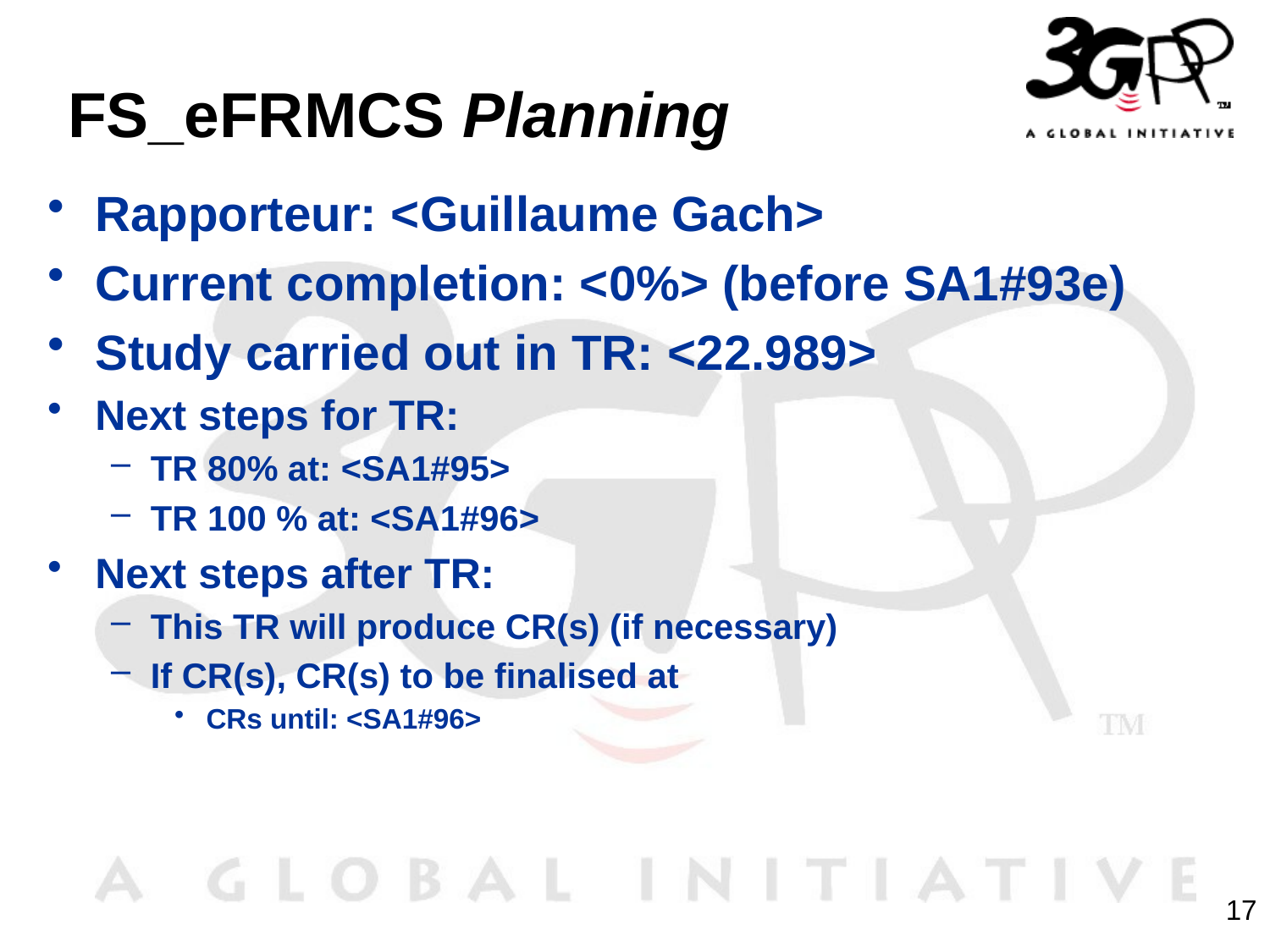

# FS_eFRMCS Planning
Rapporteur: <Guillaume Gach>
Current completion: <0%> (before SA1#93e)
Study carried out in TR: <22.989>
Next steps for TR:
TR 80% at: <SA1#95>
TR 100 % at: <SA1#96>
Next steps after TR:
This TR will produce CR(s) (if necessary)
If CR(s), CR(s) to be finalised at
CRs until: <SA1#96>

17